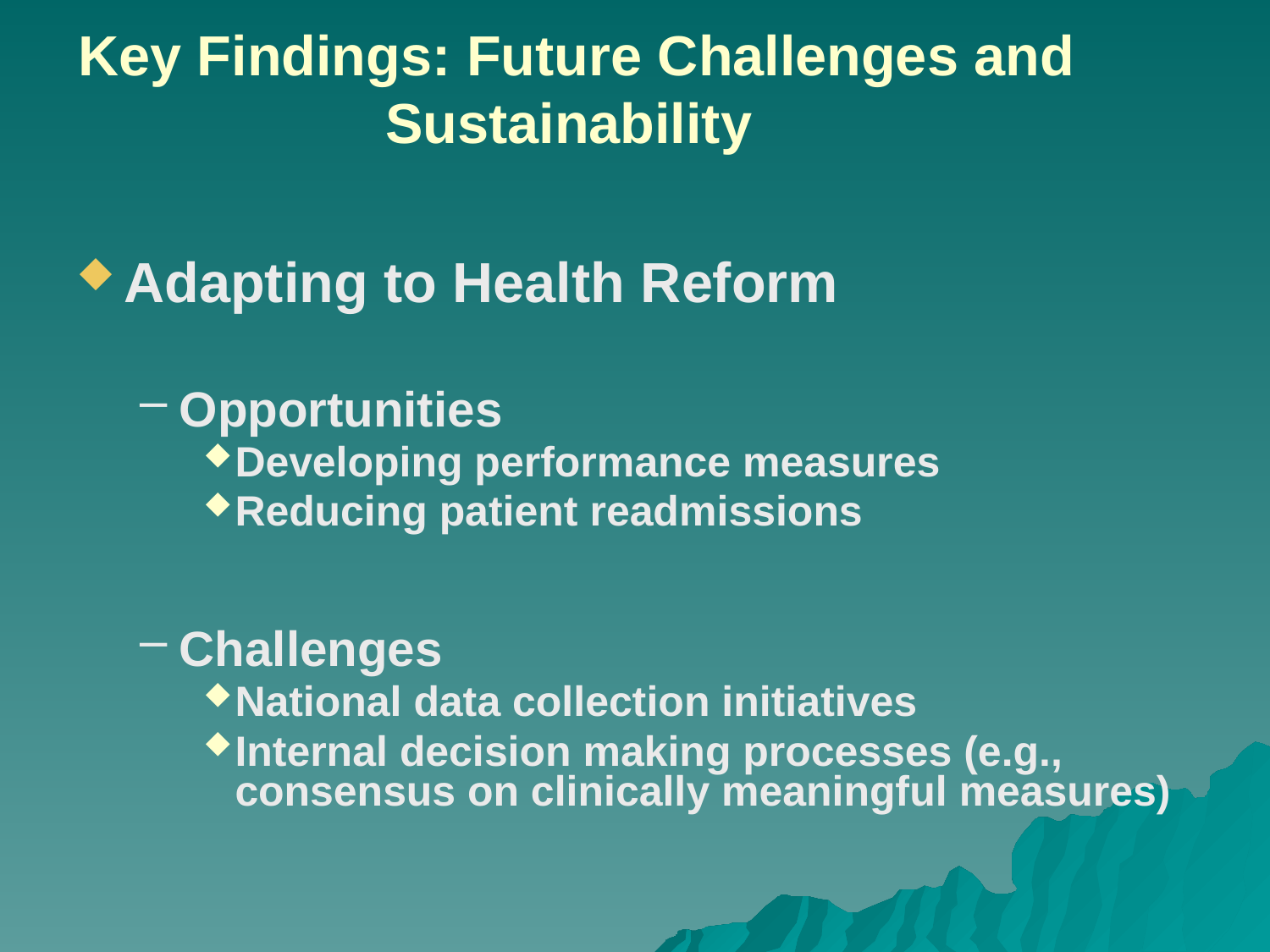

Key Findings: Future Challenges and Sustainability

Adapting to Health Reform

Opportunities
Developing performance measures
Reducing patient readmissions

Challenges
National data collection initiatives
Internal decision making processes (e.g., consensus on clinically meaningful measures)